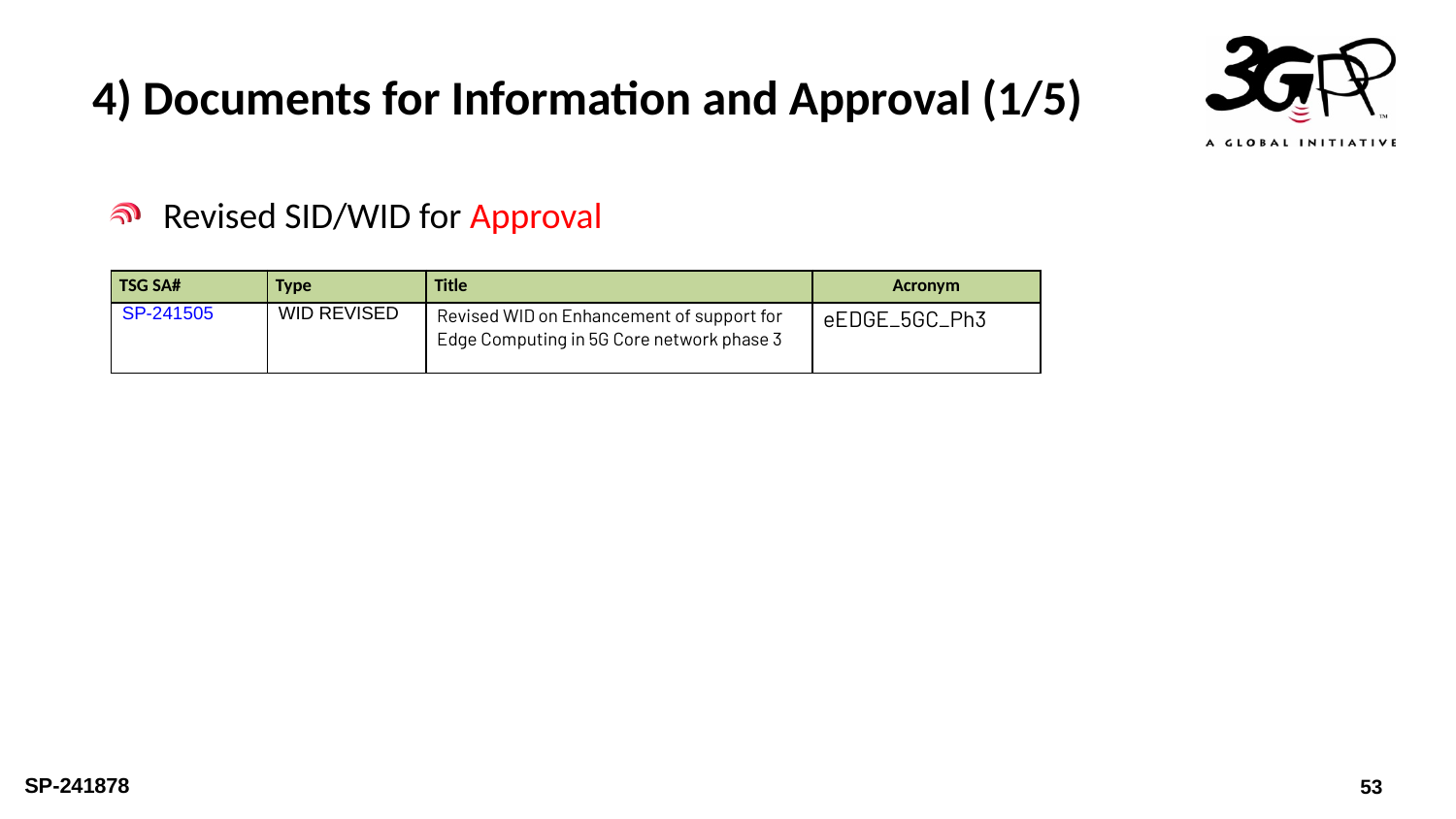

# 4) Documents for Information and Approval (1/5)
Revised SID/WID for Approval

| TSG SA# | Type | Title | Acronym |
| --- | --- | --- | --- |
| SP-241505 | WID REVISED | Revised WID on Enhancement of support for Edge Computing in 5G Core network phase 3 | eEDGE\_5GC\_Ph3 |